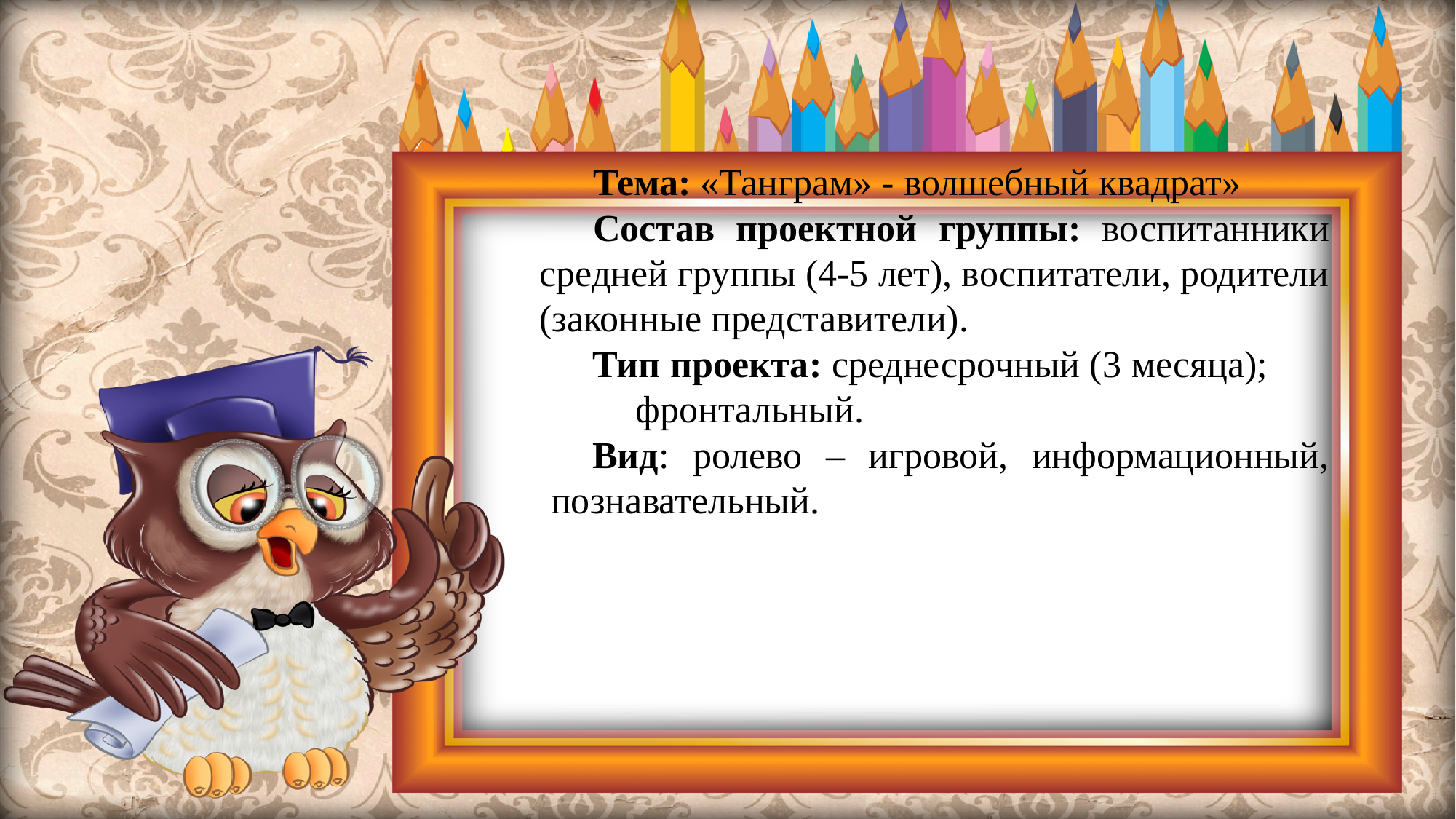

Тема: «Танграм» - волшебный квадрат»
Состав проектной группы: воспитанники средней группы (4-5 лет), воспитатели, родители (законные представители).
Тип проекта: среднесрочный (3 месяца);                фронтальный.
Вид: ролево – игровой, информационный, познавательный.